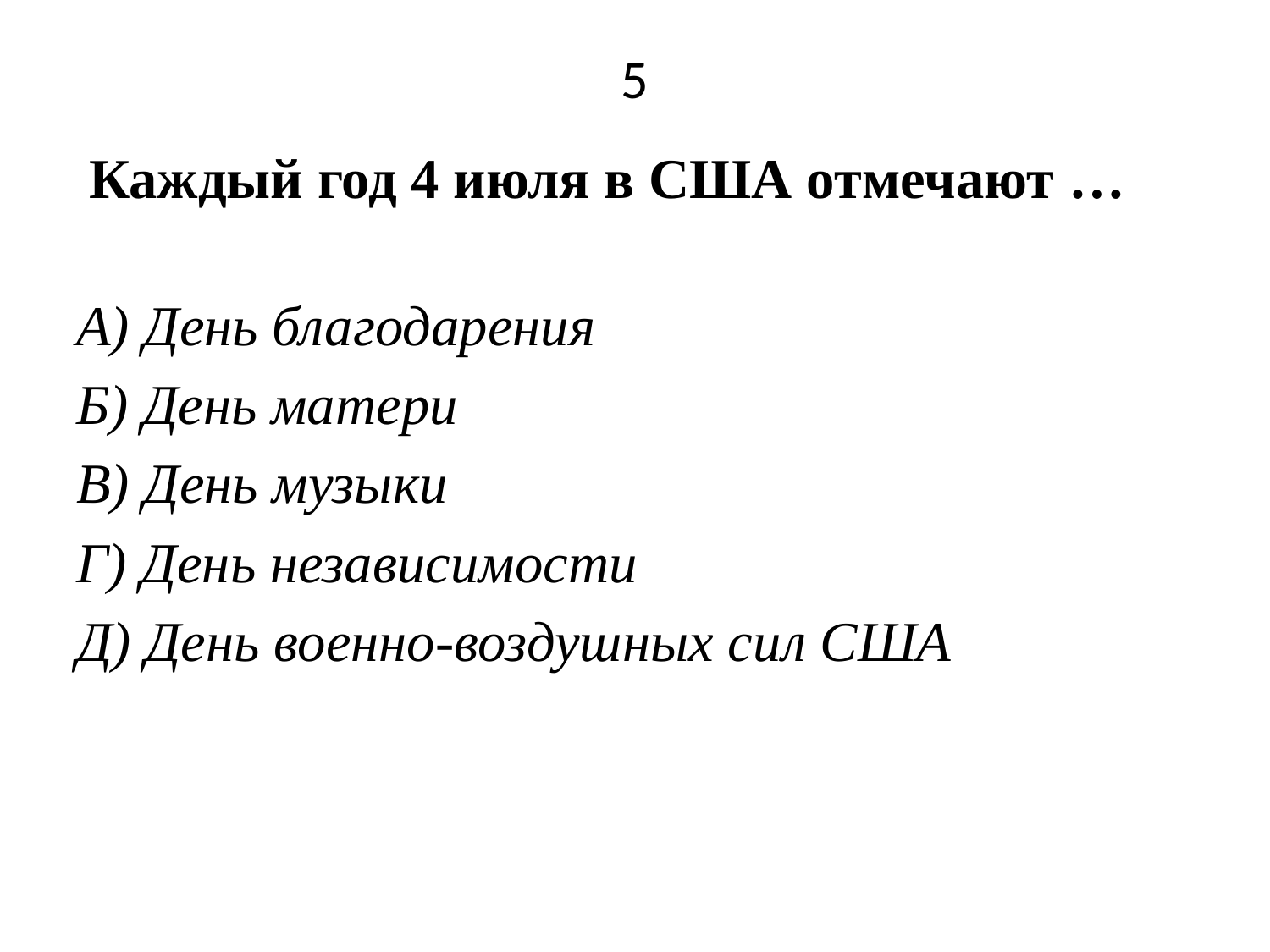

# 5
 Каждый год 4 июля в США отмечают …
А) День благодарения
Б) День матери
В) День музыки
Г) День независимости
Д) День военно-воздушных сил США